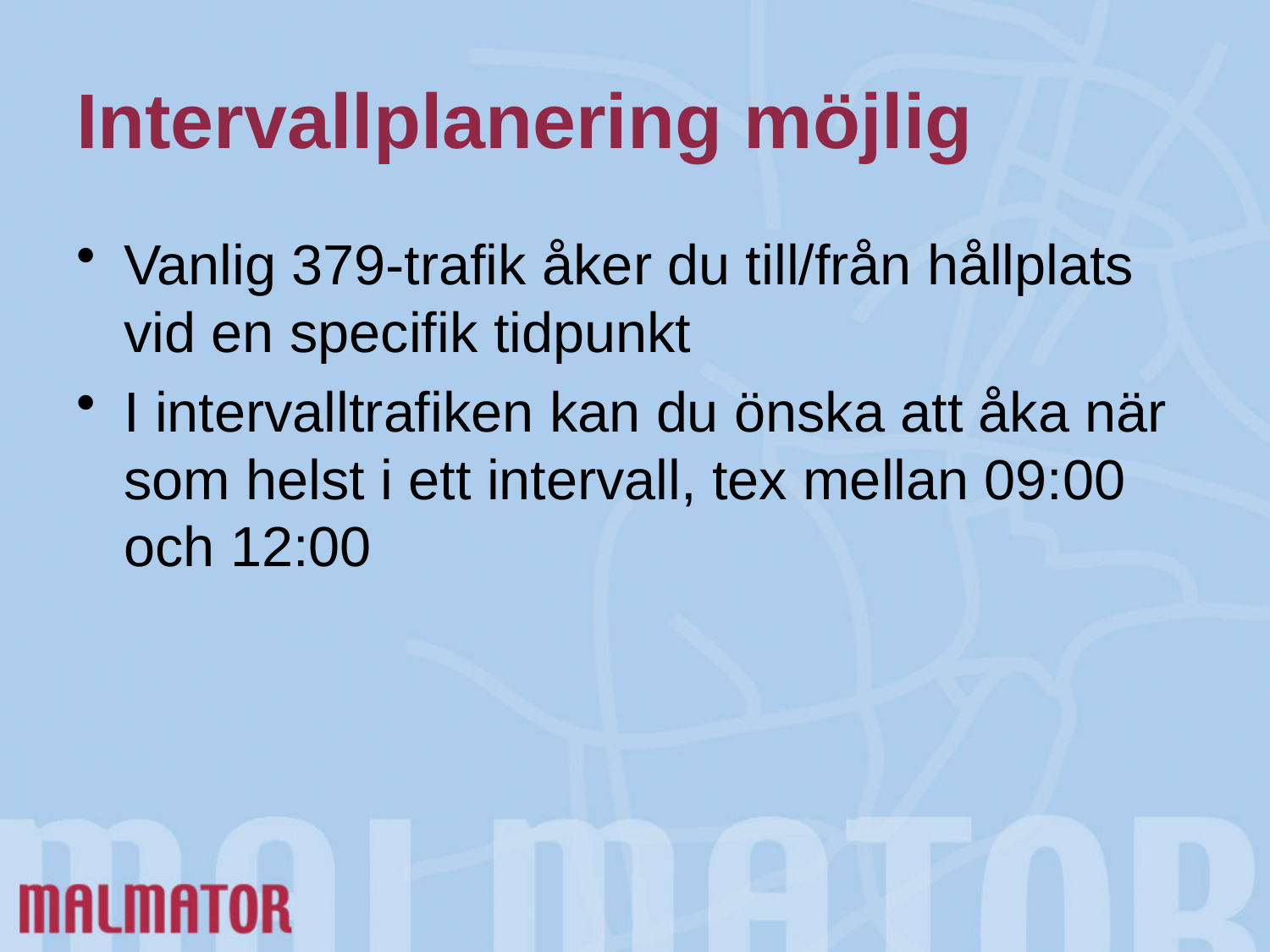

# Intervallplanering möjlig
Vanlig 379-trafik åker du till/från hållplats vid en specifik tidpunkt
I intervalltrafiken kan du önska att åka när som helst i ett intervall, tex mellan 09:00 och 12:00